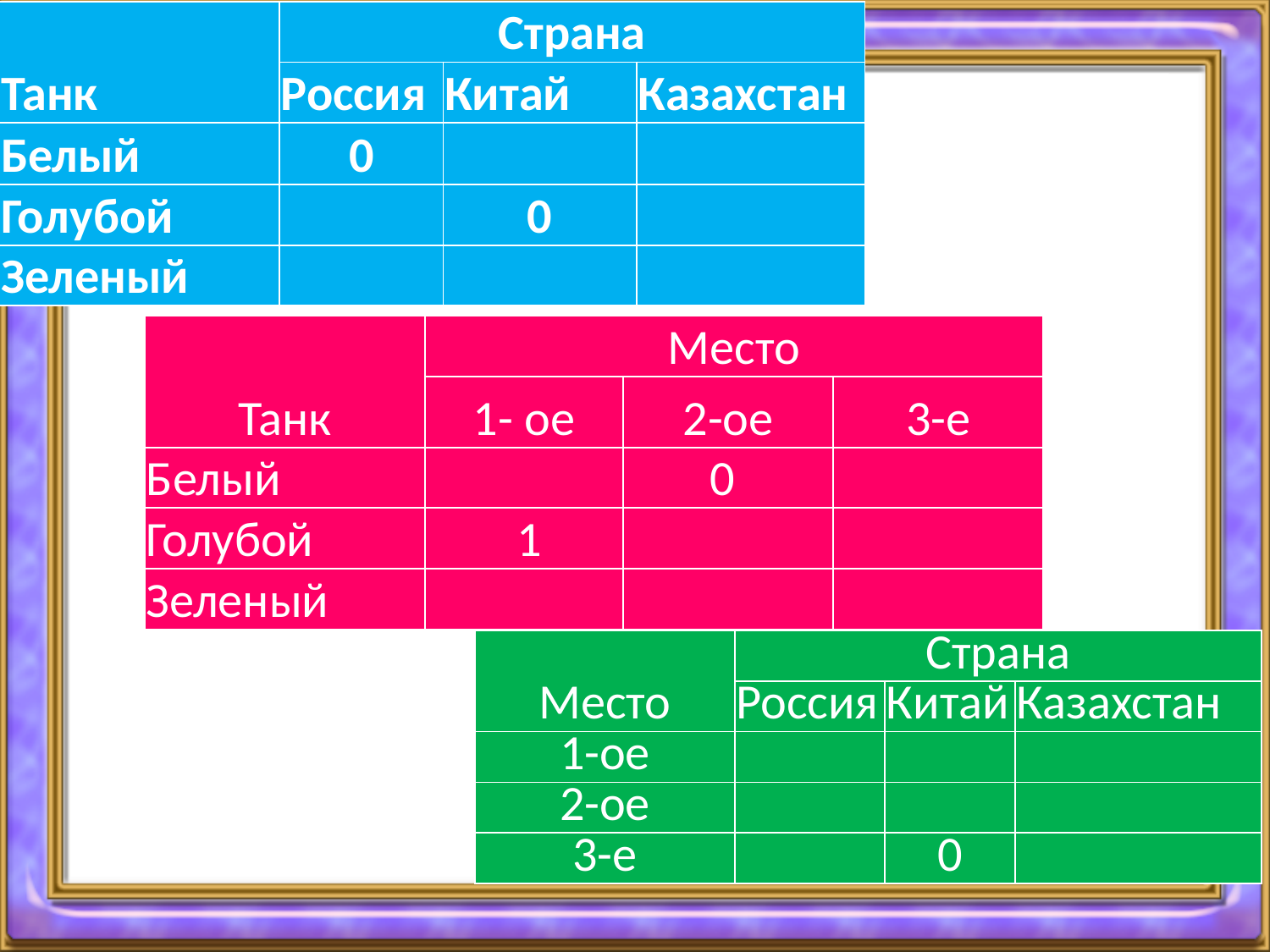

| Танк | Страна |  |  |
| --- | --- | --- | --- |
|  | Россия | Китай | Казахстан |
| Белый | 0 |  |  |
| Голубой |  | 0 |  |
| Зеленый |  |  |  |
| Танк | Место |  |  |
| --- | --- | --- | --- |
|  | 1- ое | 2-ое | 3-е |
| Белый |  | 0 |  |
| Голубой | 1 |  |  |
| Зеленый |  |  |  |
| Место | Страна |  |  |
| --- | --- | --- | --- |
|  | Россия | Китай | Казахстан |
| 1-ое |  |  |  |
| 2-ое |  |  |  |
| 3-е |  | 0 |  |